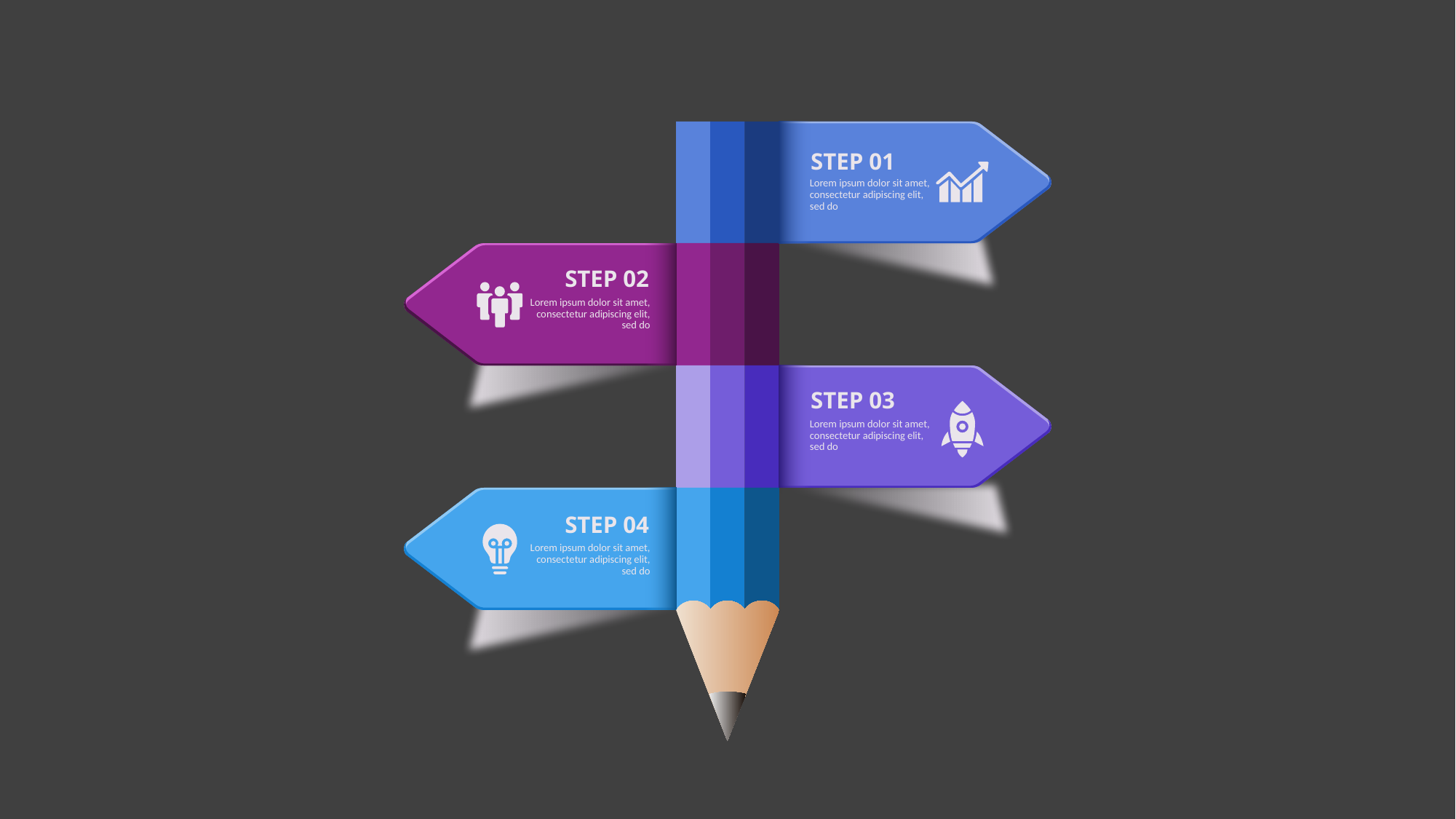

STEP 01

Lorem ipsum dolor sit amet, consectetur adipiscing elit, sed do

STEP 02

Lorem ipsum dolor sit amet, consectetur adipiscing elit, sed do

STEP 03

Lorem ipsum dolor sit amet, consectetur adipiscing elit, sed do

STEP 04

Lorem ipsum dolor sit amet, consectetur adipiscing elit, sed do